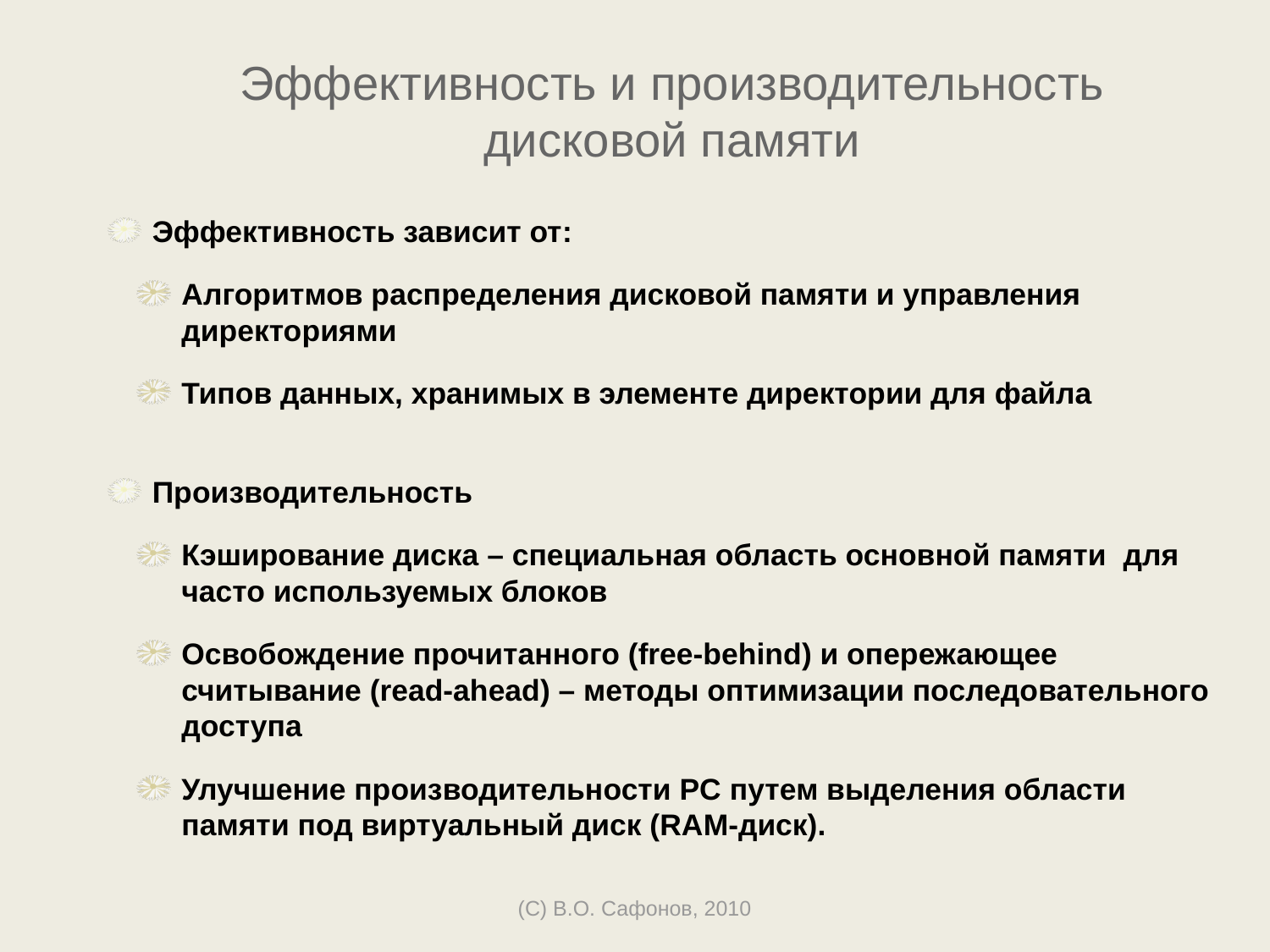

# Эффективность и производительность дисковой памяти
Эффективность зависит от:
Алгоритмов распределения дисковой памяти и управления директориями
Типов данных, хранимых в элементе директории для файла
Производительность
Кэширование диска – специальная область основной памяти  для часто используемых блоков
Освобождение прочитанного (free-behind) и опережающее считывание (read-ahead) – методы оптимизации последовательного доступа
Улучшение производительности PC путем выделения области памяти под виртуальный диск (RAM-диск).

(C) В.О. Сафонов, 2010